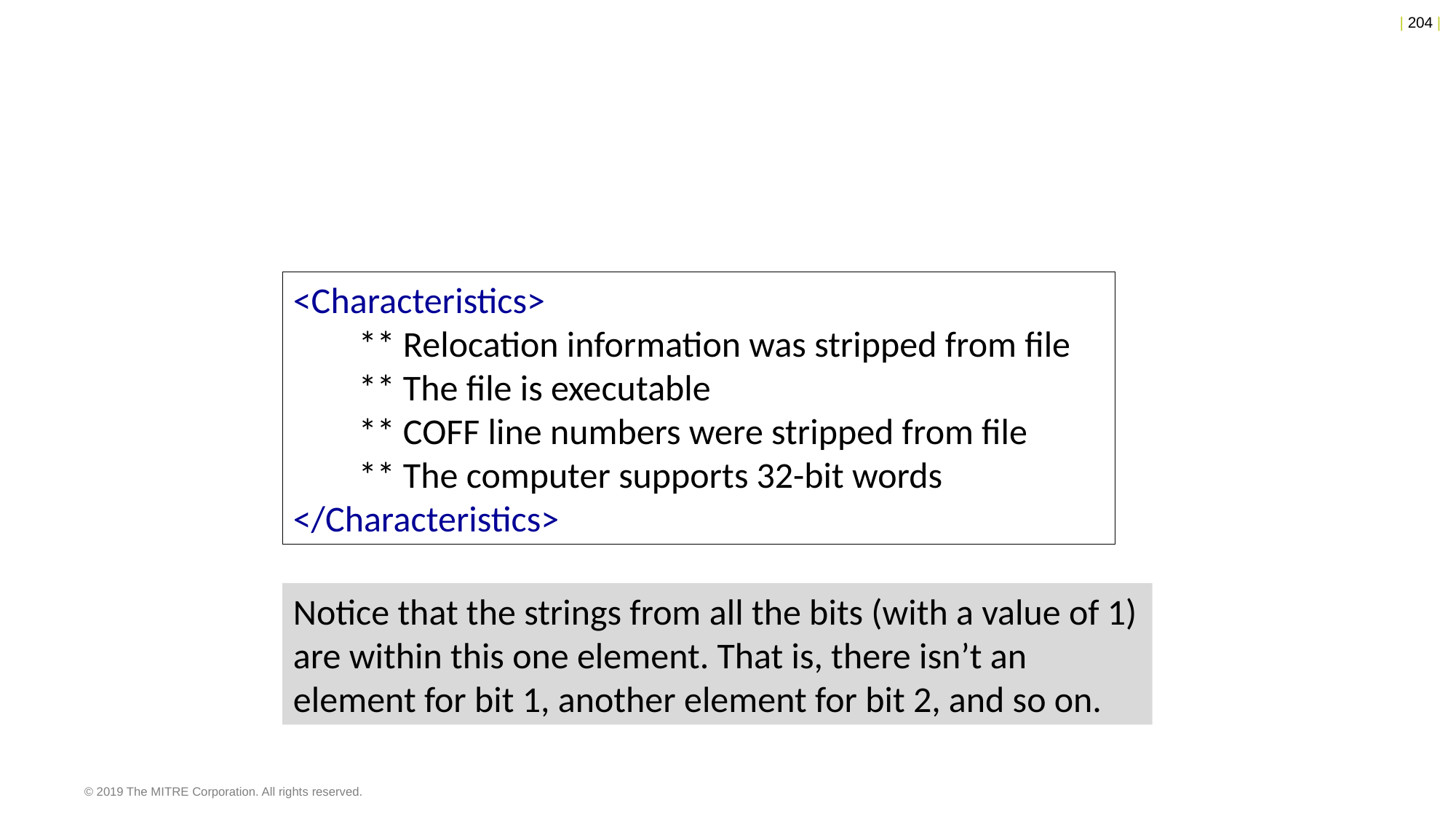

<Characteristics>
        ** Relocation information was stripped from file
        ** The file is executable
        ** COFF line numbers were stripped from file
        ** The computer supports 32-bit words
</Characteristics>
Notice that the strings from all the bits (with a value of 1) are within this one element. That is, there isn’t an element for bit 1, another element for bit 2, and so on.
© 2019 The MITRE Corporation. All rights reserved.